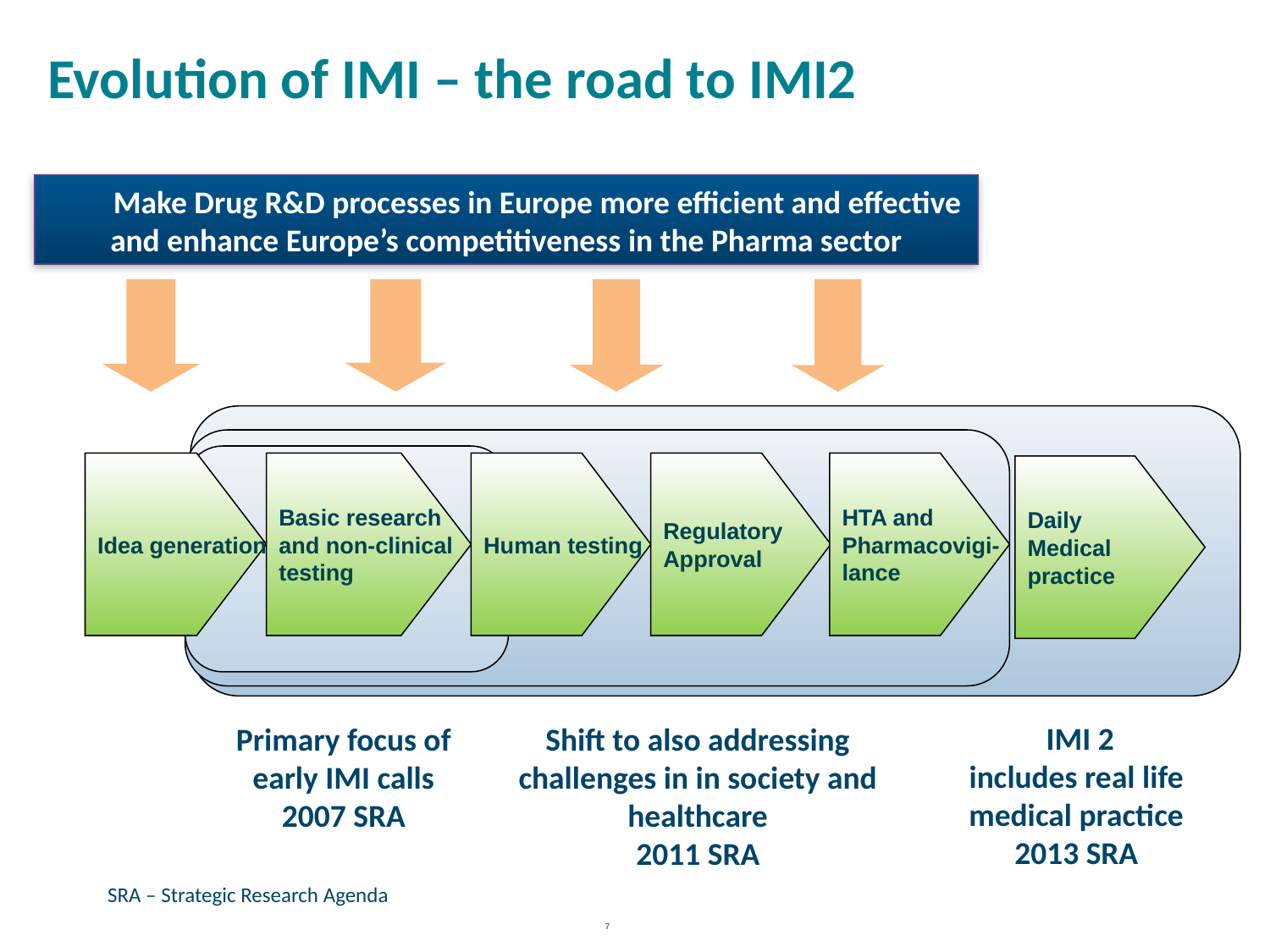

Evolution of IMI – the road to IMI2
Make Drug R&D processes in Europe more efficient and effective
and enhance Europe’s competitiveness in the Pharma sector

Idea generation
Basic research
and non-clinical
testing
Human testing
Regulatory
Approval
HTA and
Pharmacovigi-
lance
Daily
Medical
practice
IMI 2
includes real life
medical practice
2013 SRA
Shift to also addressing challenges in in society and healthcare
2011 SRA
Primary focus of
early IMI calls
2007 SRA
SRA – Strategic Research Agenda

7